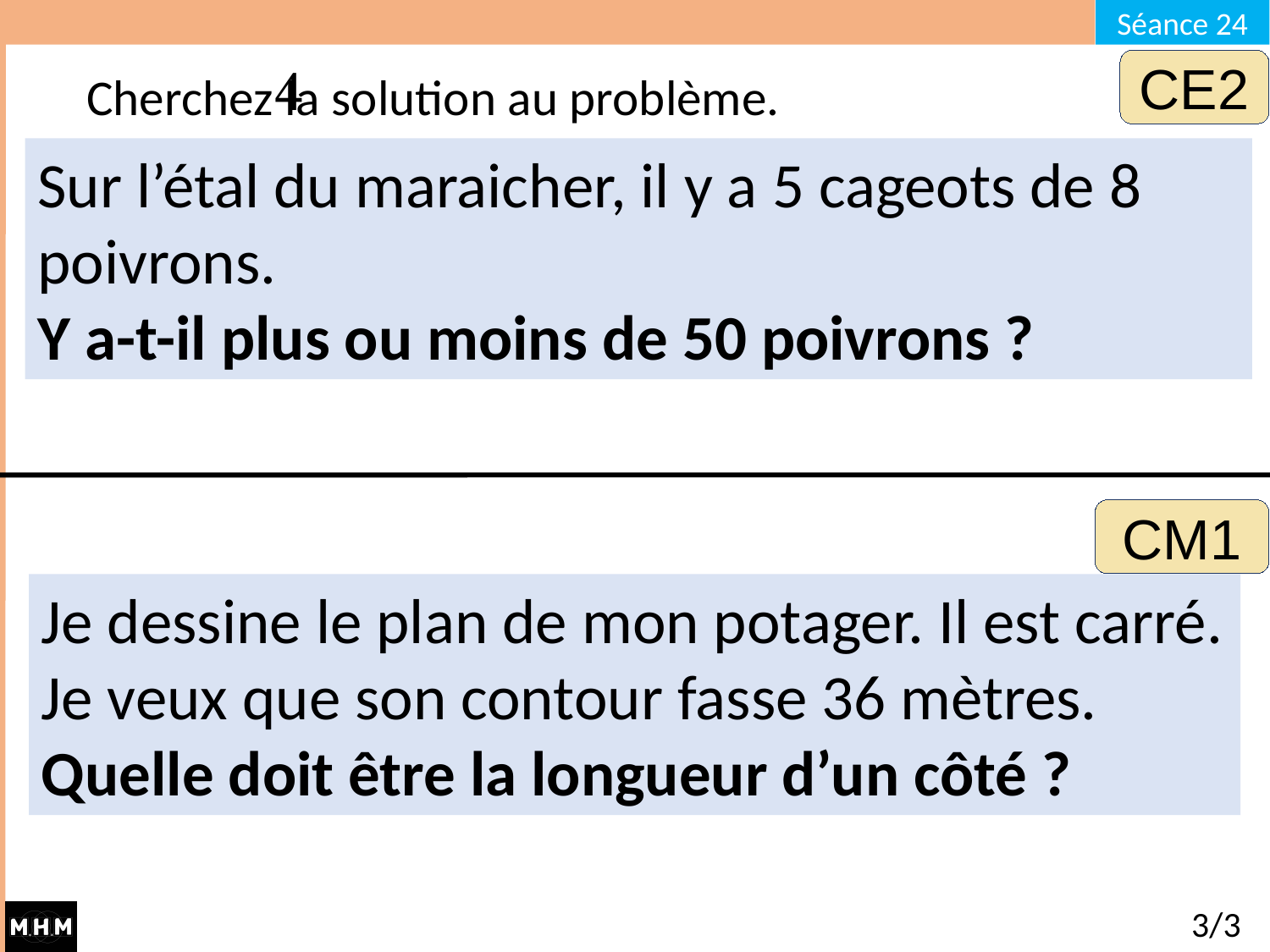

# Cherchez la solution au problème.
CE2
Sur l’étal du maraicher, il y a 5 cageots de 8 poivrons.
Y a-t-il plus ou moins de 50 poivrons ?

CM1
Je dessine le plan de mon potager. Il est carré. Je veux que son contour fasse 36 mètres. Quelle doit être la longueur d’un côté ?
3/3